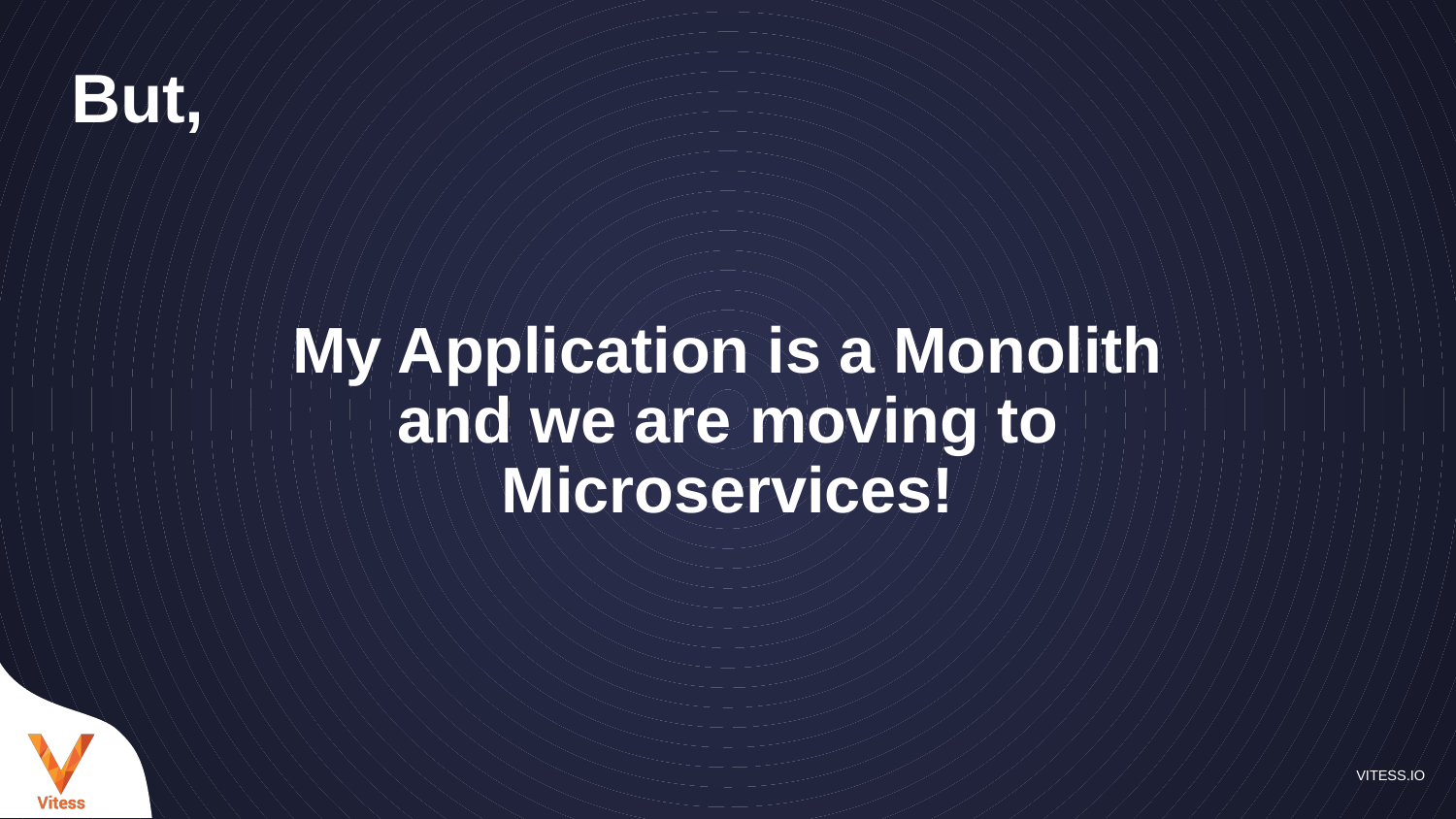

But,
My Application is a Monolith and we are moving to Microservices!